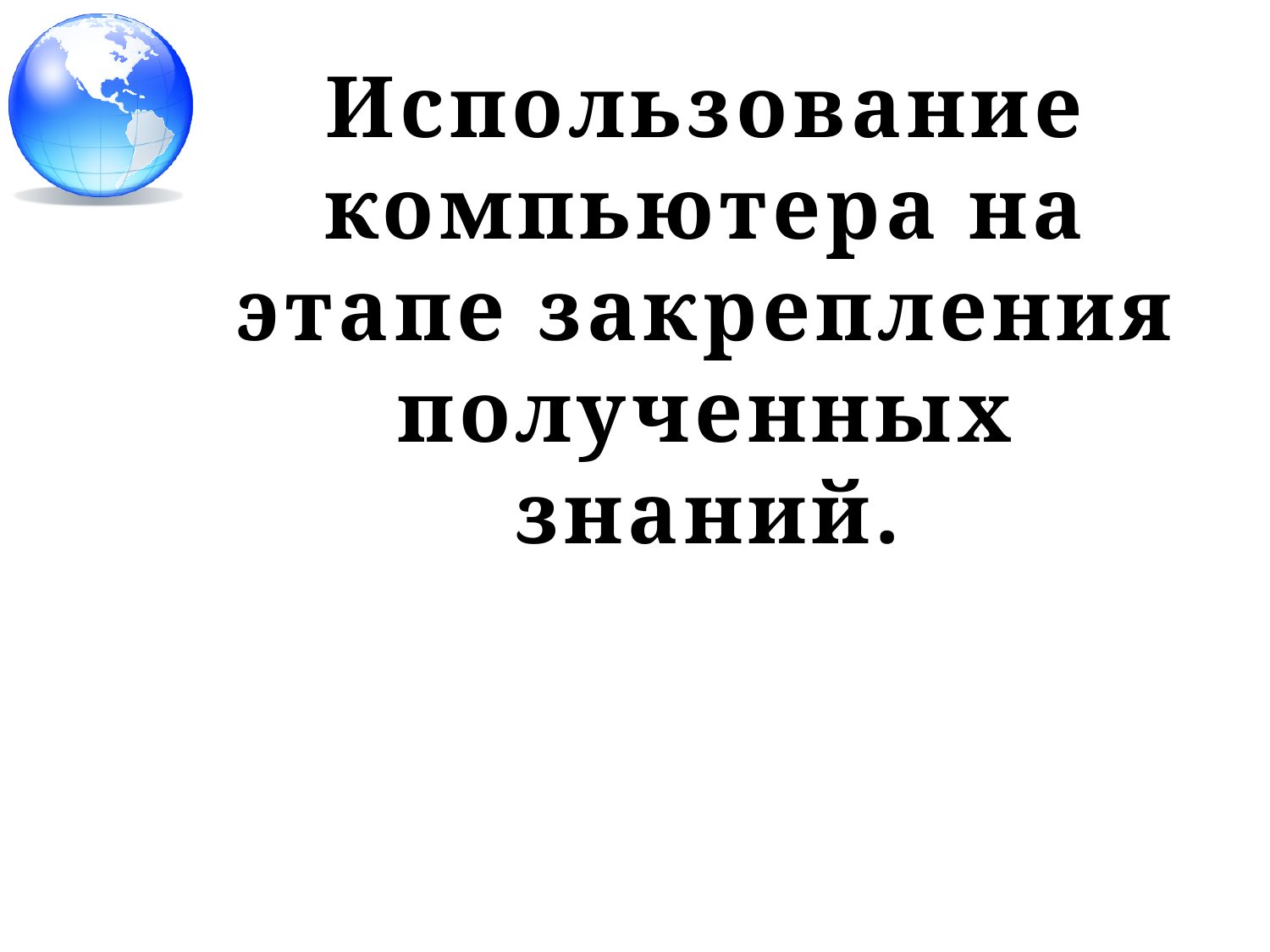

# Использование компьютера на этапе закрепления полученных знаний.